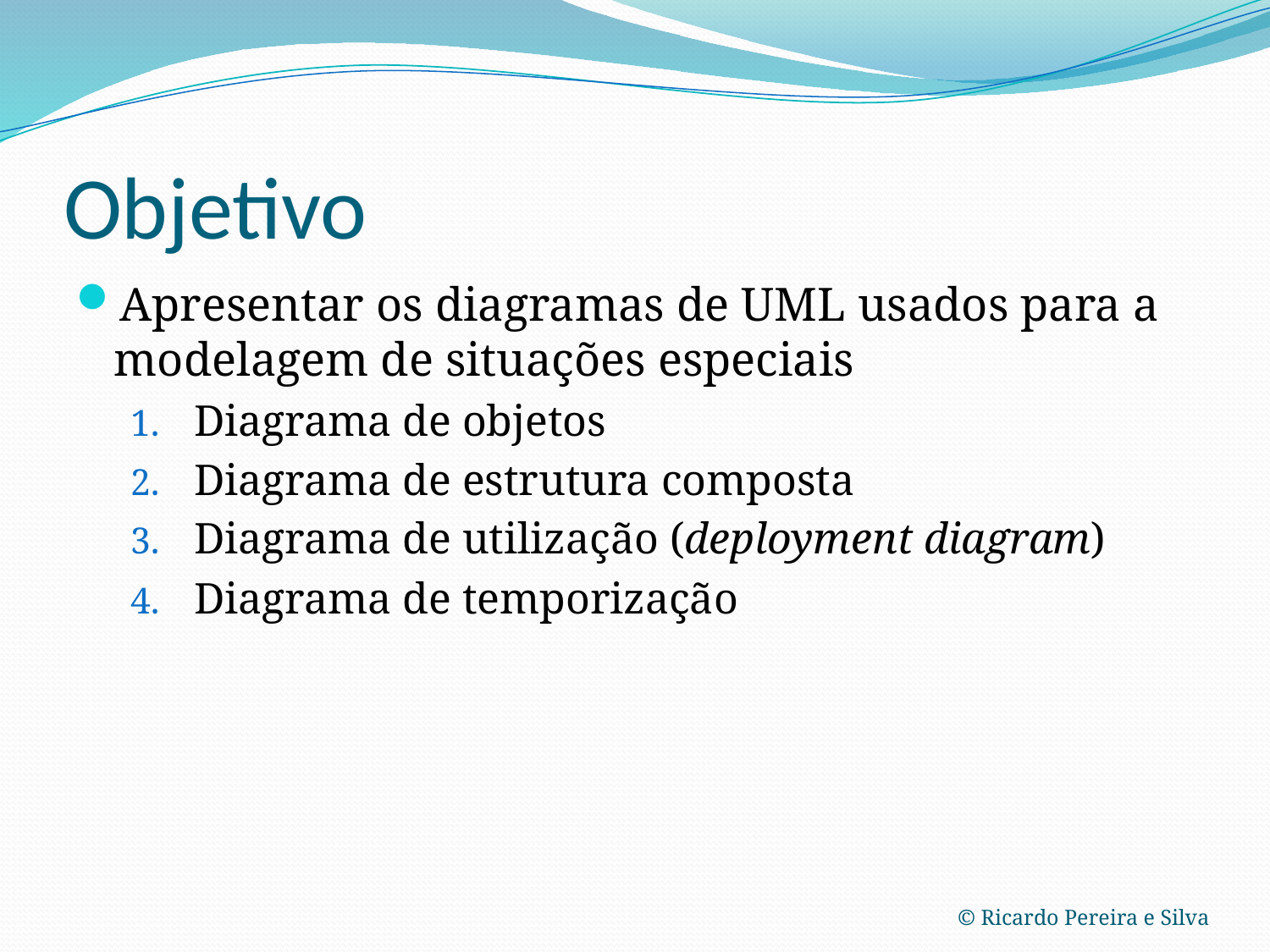

# Objetivo
Apresentar os diagramas de UML usados para a modelagem de situações especiais
Diagrama de objetos
Diagrama de estrutura composta
Diagrama de utilização (deployment diagram)
Diagrama de temporização
© Ricardo Pereira e Silva